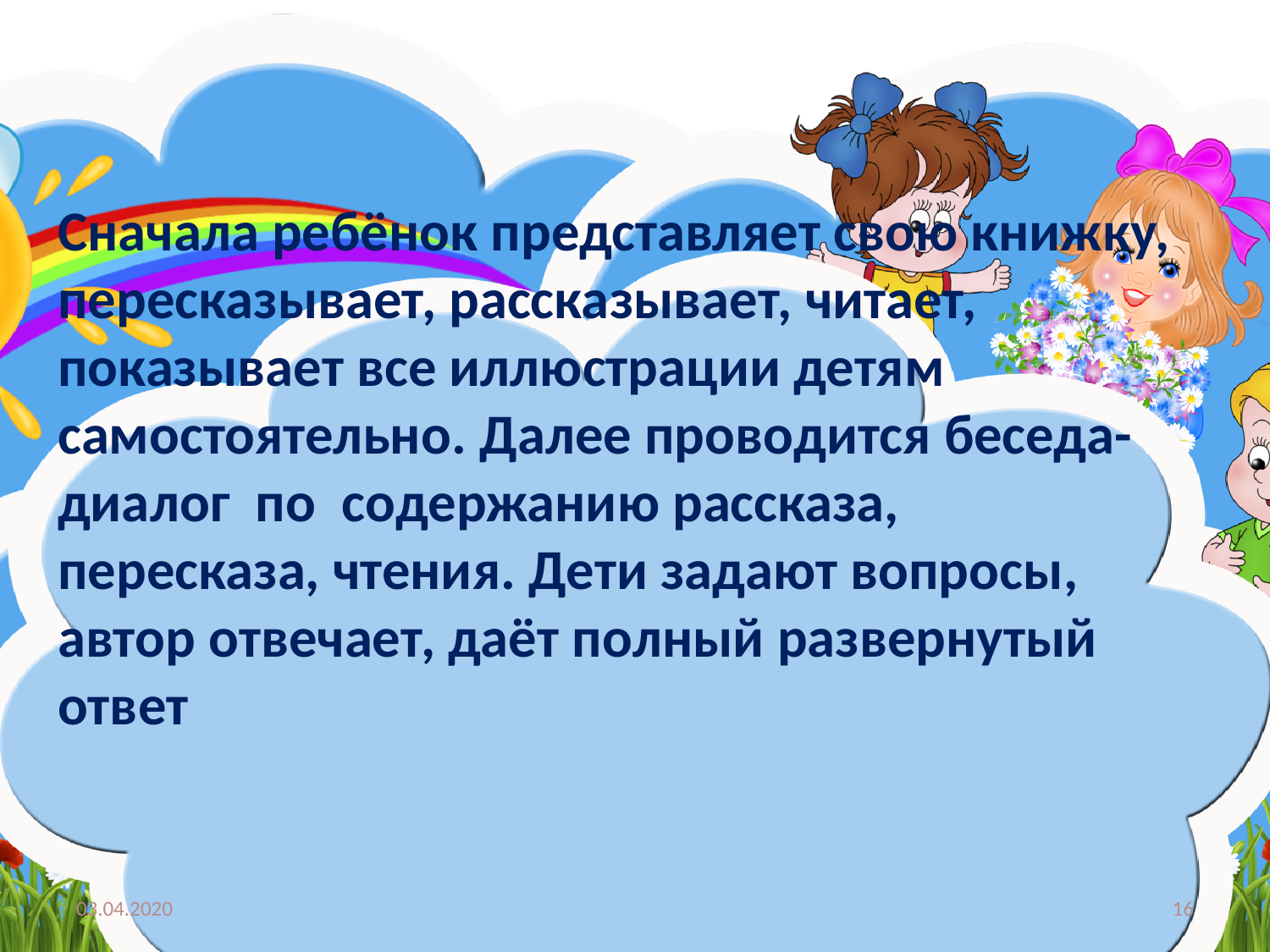

# Сначала ребёнок представляет свою книжку, пересказывает, рассказывает, читает, показывает все иллюстрации детям самостоятельно. Далее проводится беседа-диалог  по  содержанию рассказа, пересказа, чтения. Дети задают вопросы, автор отвечает, даёт полный развернутый  ответ
03.04.2020
16